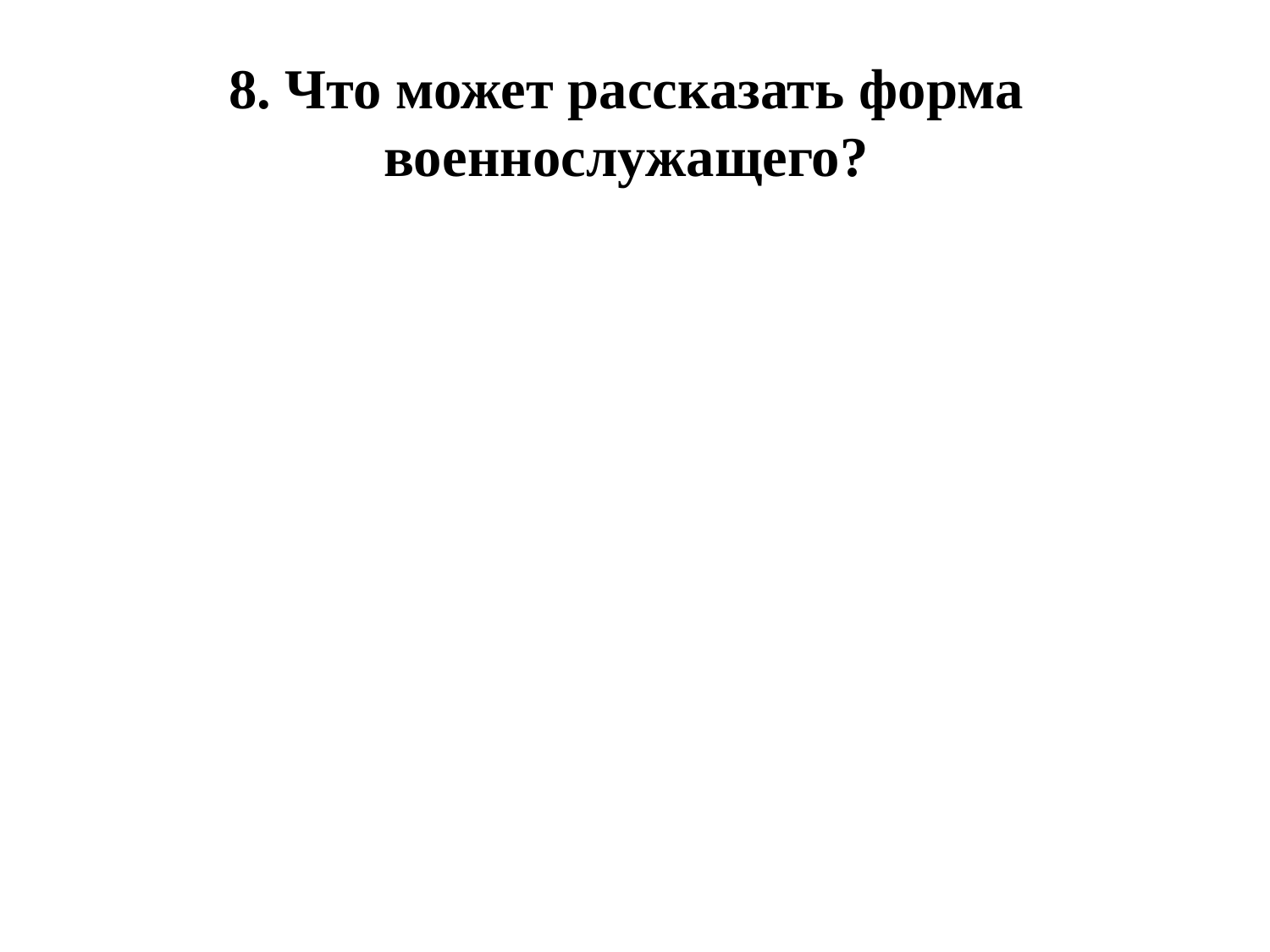

# 8. Что может рассказать форма военнослужащего?